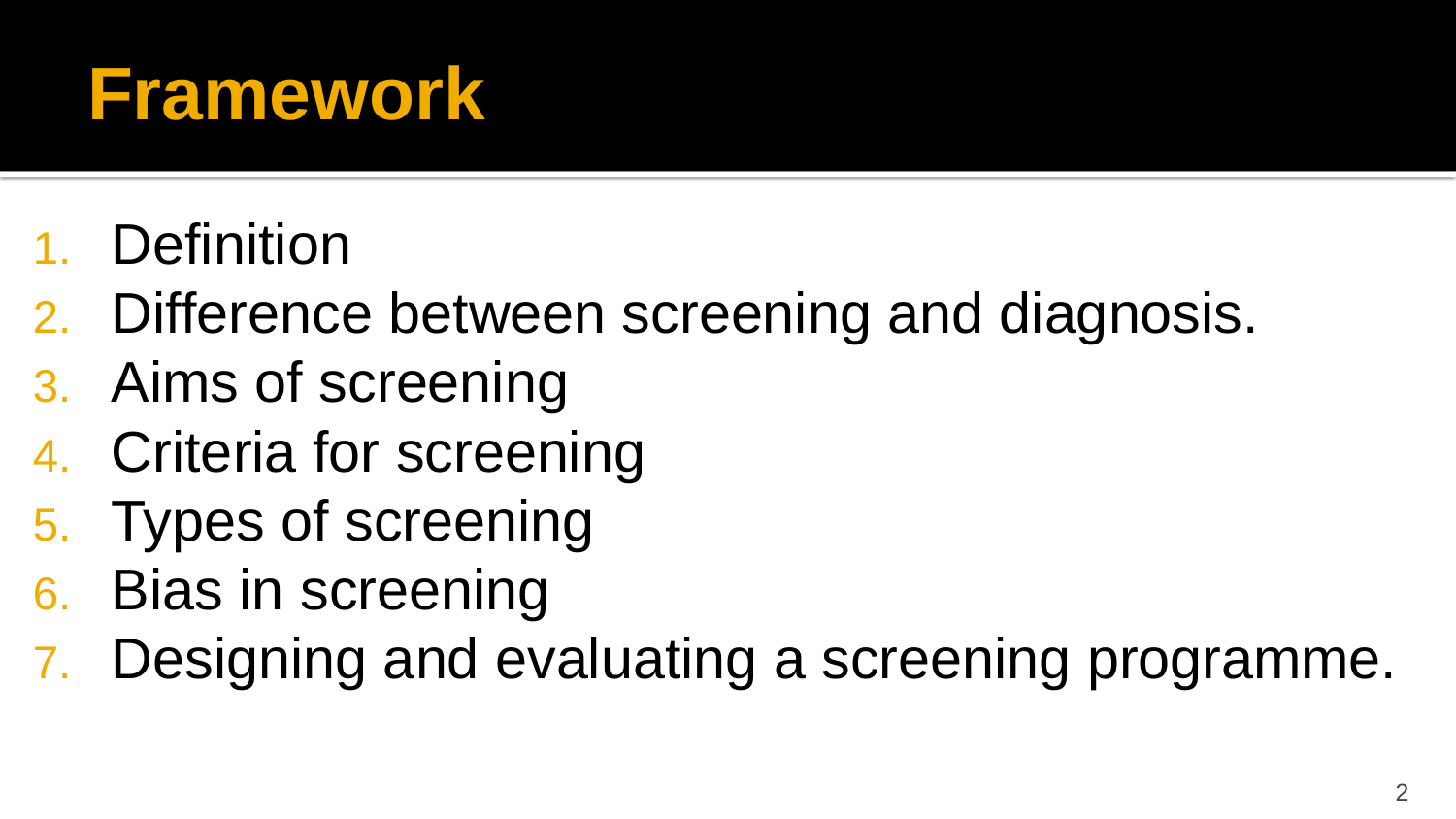

# Framework
Definition
Difference between screening and diagnosis.
Aims of screening
Criteria for screening
Types of screening
Bias in screening
Designing and evaluating a screening programme.

2